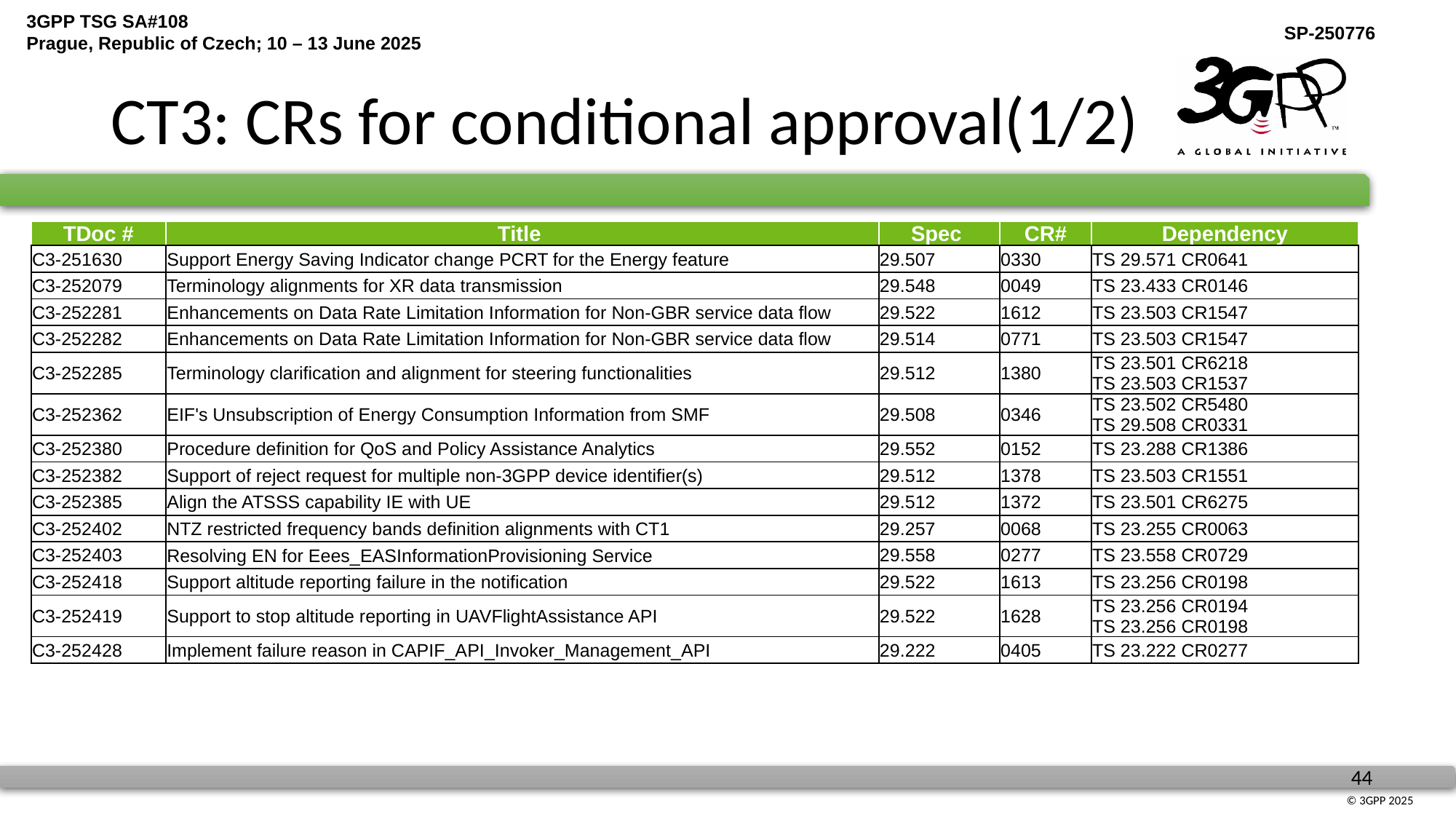

# CT3: CRs for conditional approval(1/2)
| TDoc # | Title | Spec | CR# | Dependency |
| --- | --- | --- | --- | --- |
| C3-251630 | Support Energy Saving Indicator change PCRT for the Energy feature | 29.507 | 0330 | TS 29.571 CR0641 |
| C3-252079 | Terminology alignments for XR data transmission | 29.548 | 0049 | TS 23.433 CR0146 |
| C3-252281 | Enhancements on Data Rate Limitation Information for Non-GBR service data flow | 29.522 | 1612 | TS 23.503 CR1547 |
| C3-252282 | Enhancements on Data Rate Limitation Information for Non-GBR service data flow | 29.514 | 0771 | TS 23.503 CR1547 |
| C3-252285 | Terminology clarification and alignment for steering functionalities | 29.512 | 1380 | TS 23.501 CR6218 TS 23.503 CR1537 |
| C3-252362 | EIF's Unsubscription of Energy Consumption Information from SMF | 29.508 | 0346 | TS 23.502 CR5480 TS 29.508 CR0331 |
| C3-252380 | Procedure definition for QoS and Policy Assistance Analytics | 29.552 | 0152 | TS 23.288 CR1386 |
| C3-252382 | Support of reject request for multiple non-3GPP device identifier(s) | 29.512 | 1378 | TS 23.503 CR1551 |
| C3-252385 | Align the ATSSS capability IE with UE | 29.512 | 1372 | TS 23.501 CR6275 |
| C3-252402 | NTZ restricted frequency bands definition alignments with CT1 | 29.257 | 0068 | TS 23.255 CR0063 |
| C3-252403 | Resolving EN for Eees\_EASInformationProvisioning Service | 29.558 | 0277 | TS 23.558 CR0729 |
| C3-252418 | Support altitude reporting failure in the notification | 29.522 | 1613 | TS 23.256 CR0198 |
| C3-252419 | Support to stop altitude reporting in UAVFlightAssistance API | 29.522 | 1628 | TS 23.256 CR0194 TS 23.256 CR0198 |
| C3-252428 | Implement failure reason in CAPIF\_API\_Invoker\_Management\_API | 29.222 | 0405 | TS 23.222 CR0277 |